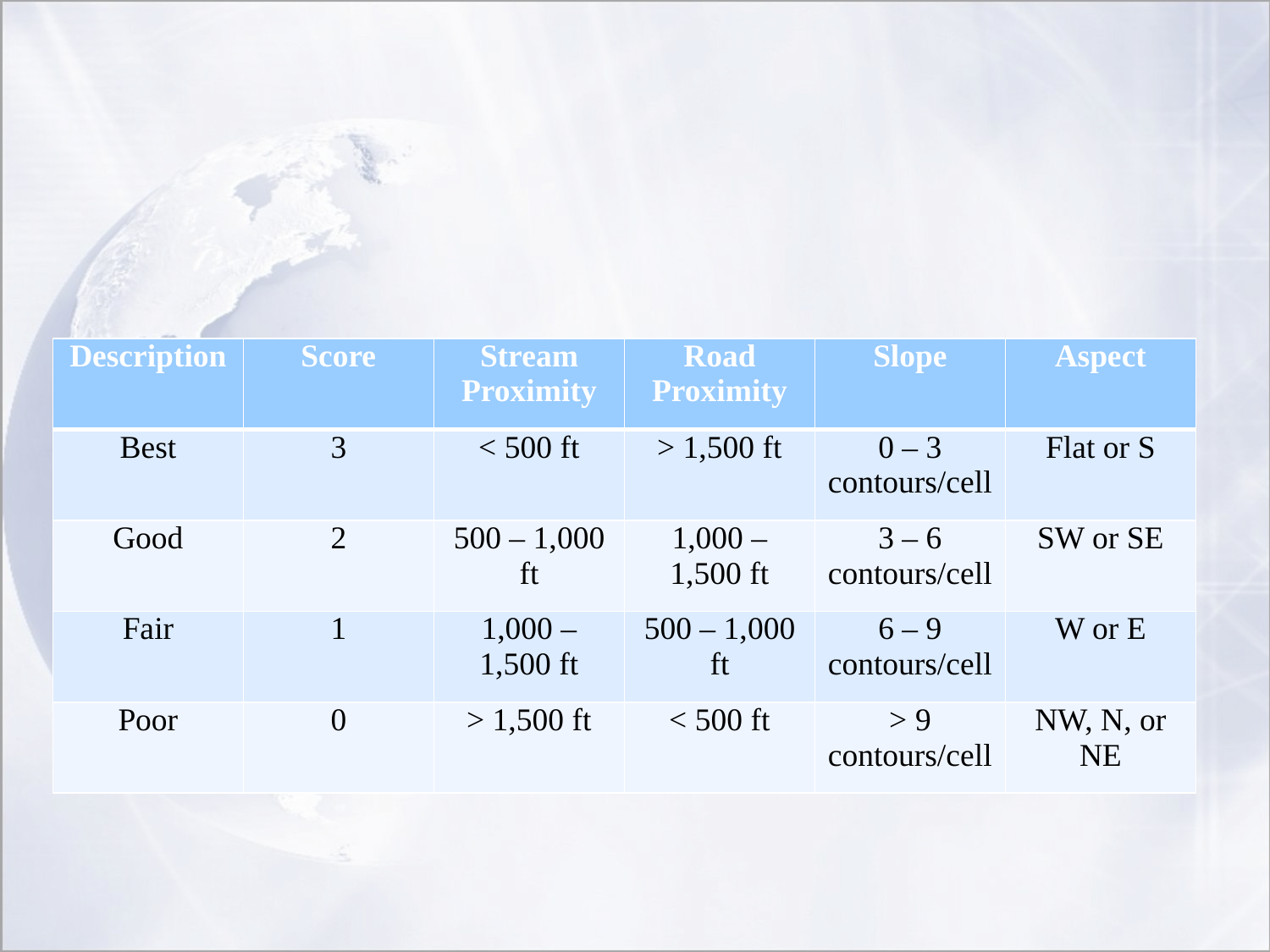

#
| Description | Score | Stream Proximity | Road Proximity | Slope | Aspect |
| --- | --- | --- | --- | --- | --- |
| Best | 3 | < 500 ft | > 1,500 ft | 0 – 3 contours/cell | Flat or S |
| Good | 2 | 500 – 1,000 ft | 1,000 – 1,500 ft | 3 – 6 contours/cell | SW or SE |
| Fair | 1 | 1,000 – 1,500 ft | 500 – 1,000 ft | 6 – 9 contours/cell | W or E |
| Poor | 0 | > 1,500 ft | < 500 ft | > 9 contours/cell | NW, N, or NE |